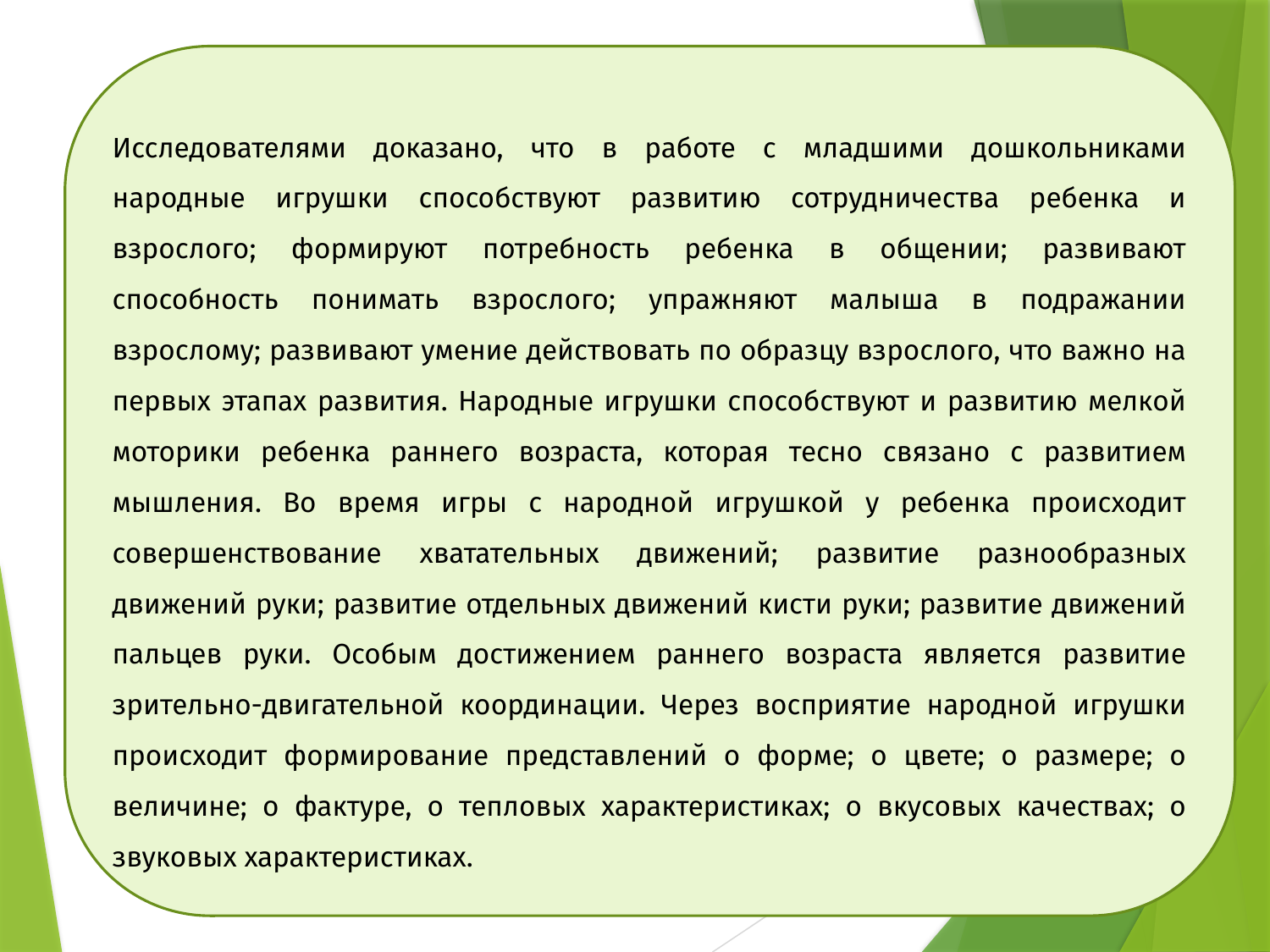

Исследователями доказано, что в работе с младшими дошкольниками народные игрушки способствуют развитию сотрудничества ребенка и взрослого; формируют потребность ребенка в общении; развивают способность понимать взрослого; упражняют малыша в подражании взрослому; развивают умение действовать по образцу взрослого, что важно на первых этапах развития. Народные игрушки способствуют и развитию мелкой моторики ребенка раннего возраста, которая тесно связано с развитием мышления. Во время игры с народной игрушкой у ребенка происходит совершенствование хватательных движений; развитие разнообразных движений руки; развитие отдельных движений кисти руки; развитие движений пальцев руки. Особым достижением раннего возраста является развитие зрительно-двигательной координации. Через восприятие народной игрушки происходит формирование представлений о форме; о цвете; о размере; о величине; о фактуре, о тепловых характеристиках; о вкусовых качествах; о звуковых характеристиках.